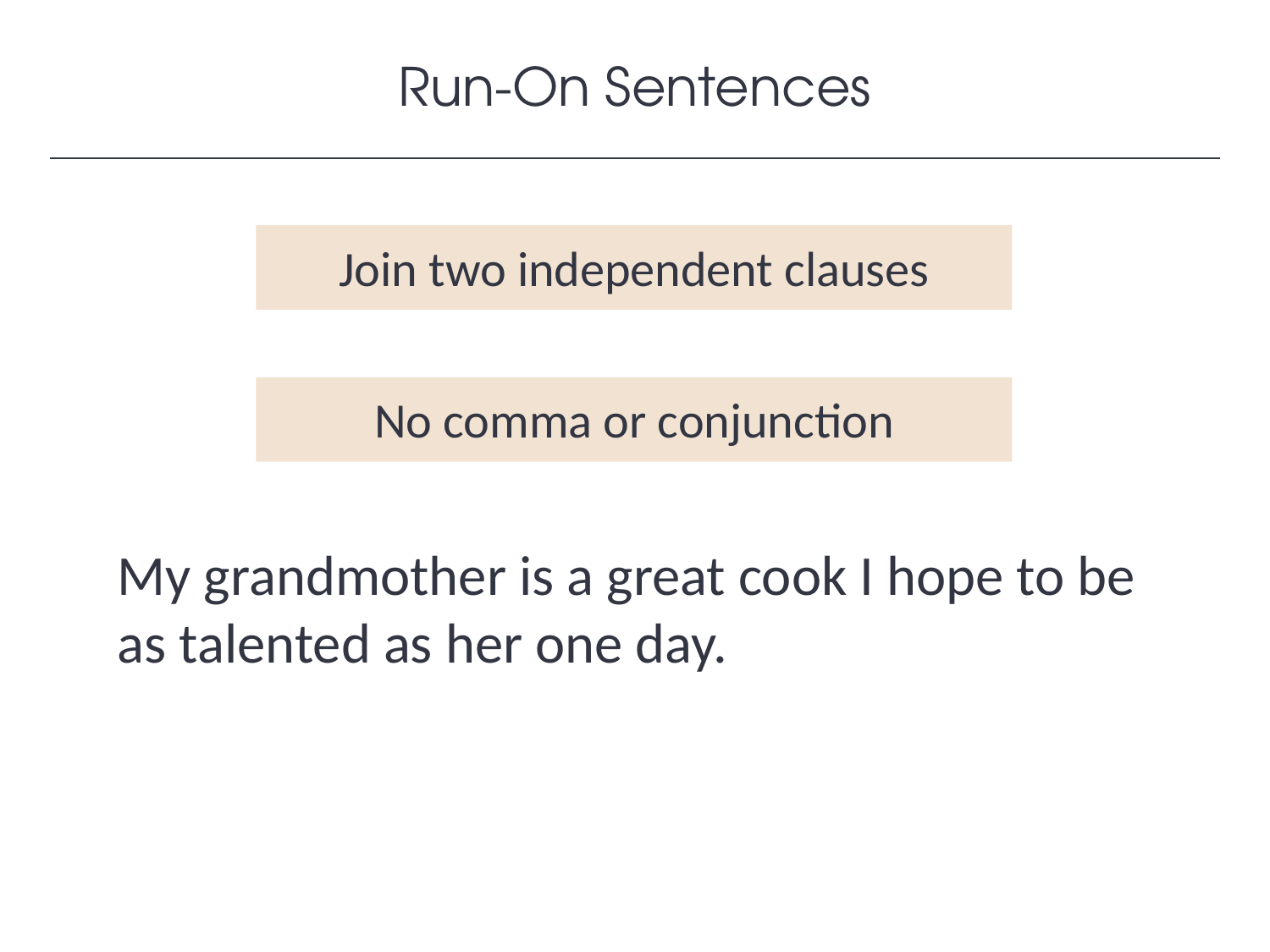

Run-On Sentences
HAWKES LEARNING

Join two independent clauses

No comma or conjunction
My grandmother is a great cook I hope to be as talented as her one day.